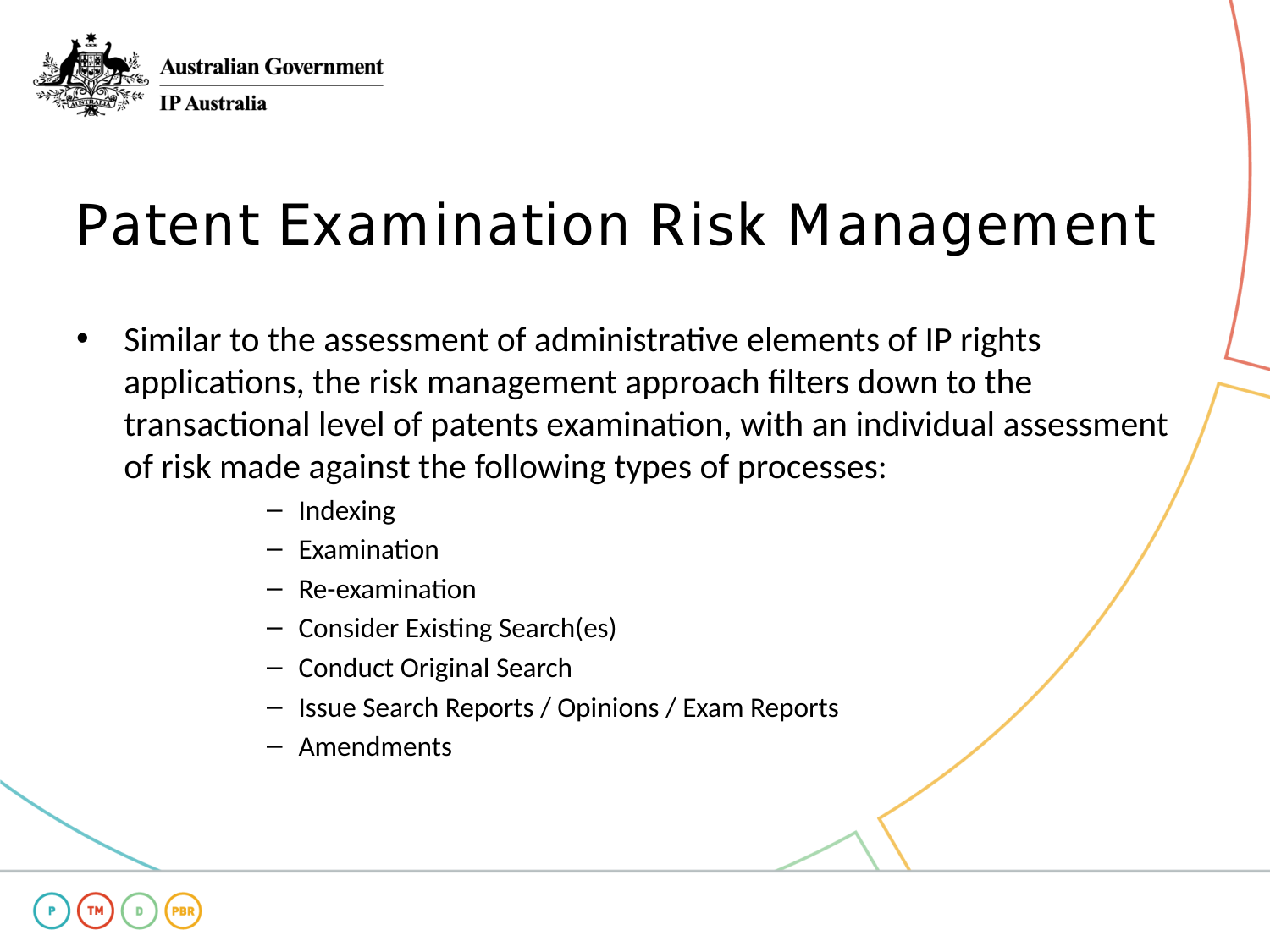

# Patent Examination Risk Management
Similar to the assessment of administrative elements of IP rights applications, the risk management approach filters down to the transactional level of patents examination, with an individual assessment of risk made against the following types of processes:
Indexing
Examination
Re-examination
Consider Existing Search(es)
Conduct Original Search
Issue Search Reports / Opinions / Exam Reports
Amendments